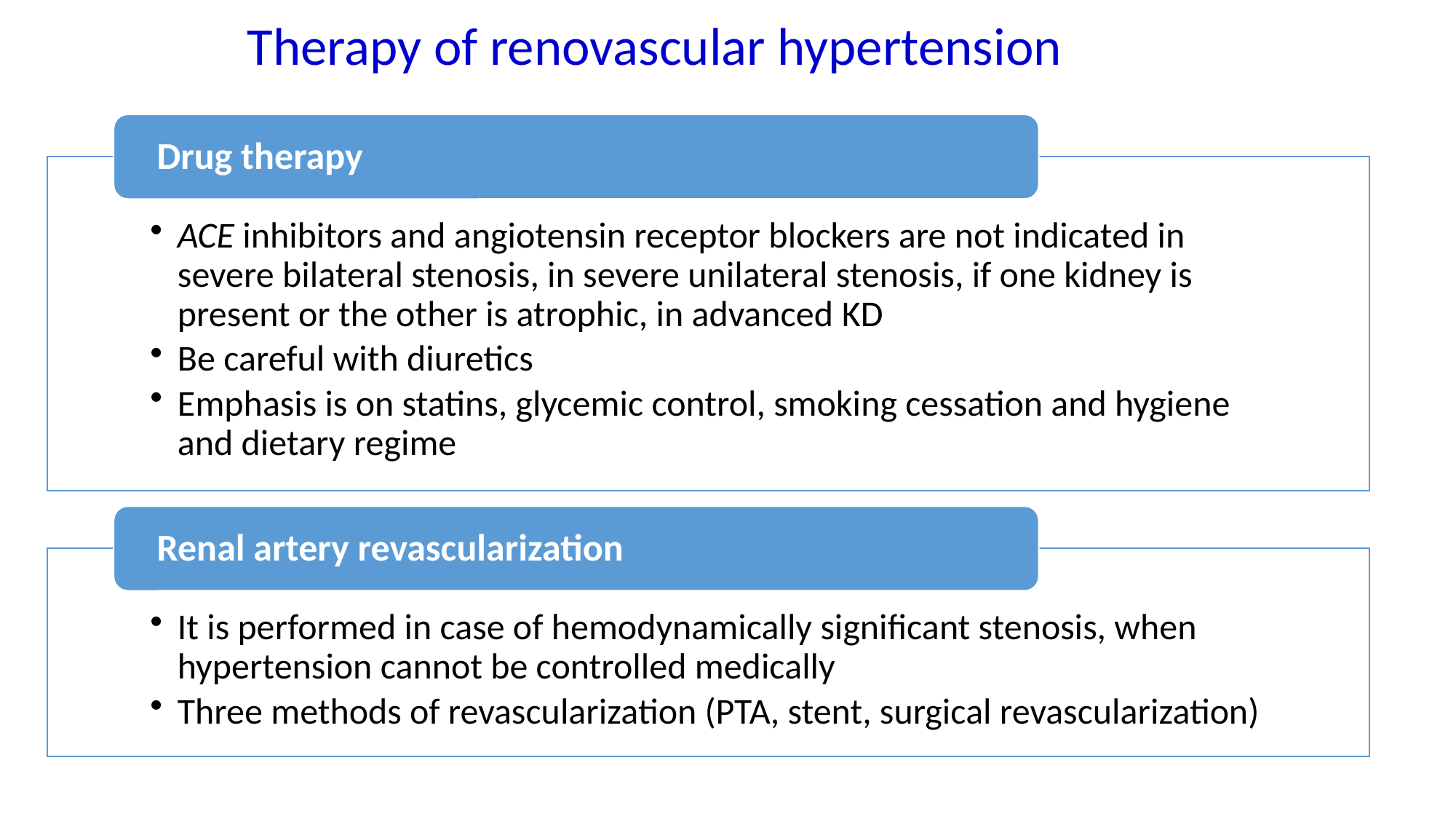

# Therapy of renovascular hypertension
ACE inhibitors and angiotensin receptor blockers are not indicated in severe bilateral stenosis, in severe unilateral stenosis, if one kidney is present or the other is atrophic, in advanced KD
Be careful with diuretics
Emphasis is on statins, glycemic control, smoking cessation and hygiene and dietary regime
Drug therapy
It is performed in case of hemodynamically significant stenosis, when hypertension cannot be controlled medically
Three methods of revascularization (PTA, stent, surgical revascularization)
Renal artery revascularization